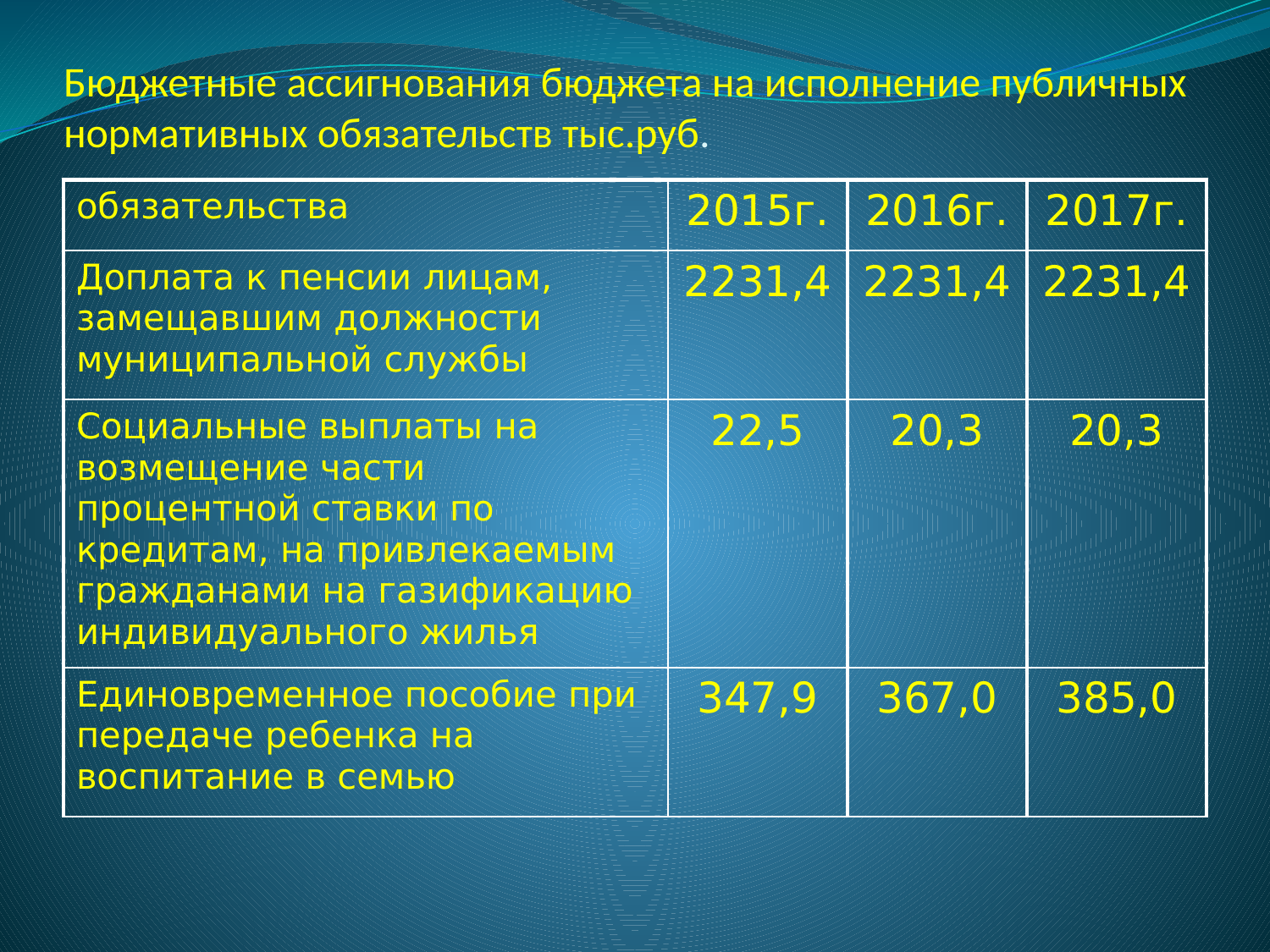

# Бюджетные ассигнования бюджета на исполнение публичных нормативных обязательств тыс.руб.
| обязательства | 2015г. | 2016г. | 2017г. |
| --- | --- | --- | --- |
| Доплата к пенсии лицам, замещавшим должности муниципальной службы | 2231,4 | 2231,4 | 2231,4 |
| Социальные выплаты на возмещение части процентной ставки по кредитам, на привлекаемым гражданами на газификацию индивидуального жилья | 22,5 | 20,3 | 20,3 |
| Единовременное пособие при передаче ребенка на воспитание в семью | 347,9 | 367,0 | 385,0 |